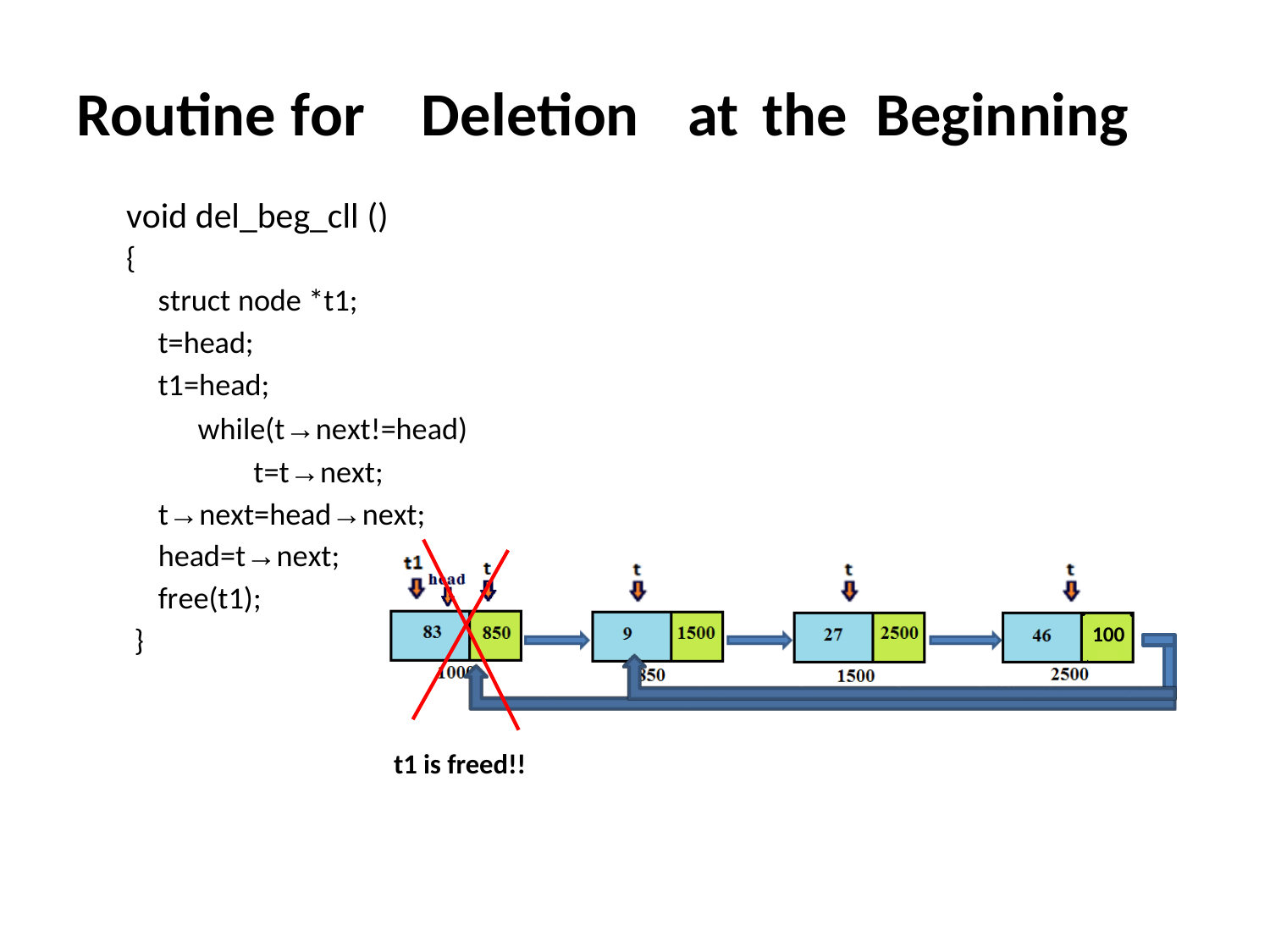

Routine for
void del_beg_cll ()
{
struct node *t1;
t=head;
t1=head;
Deletion
at
the
Beginning
while(t→next!=head)
t=t→next;
t→next=head→next;
head=t→next;
free(t1);

100
}

t1 is freed!!